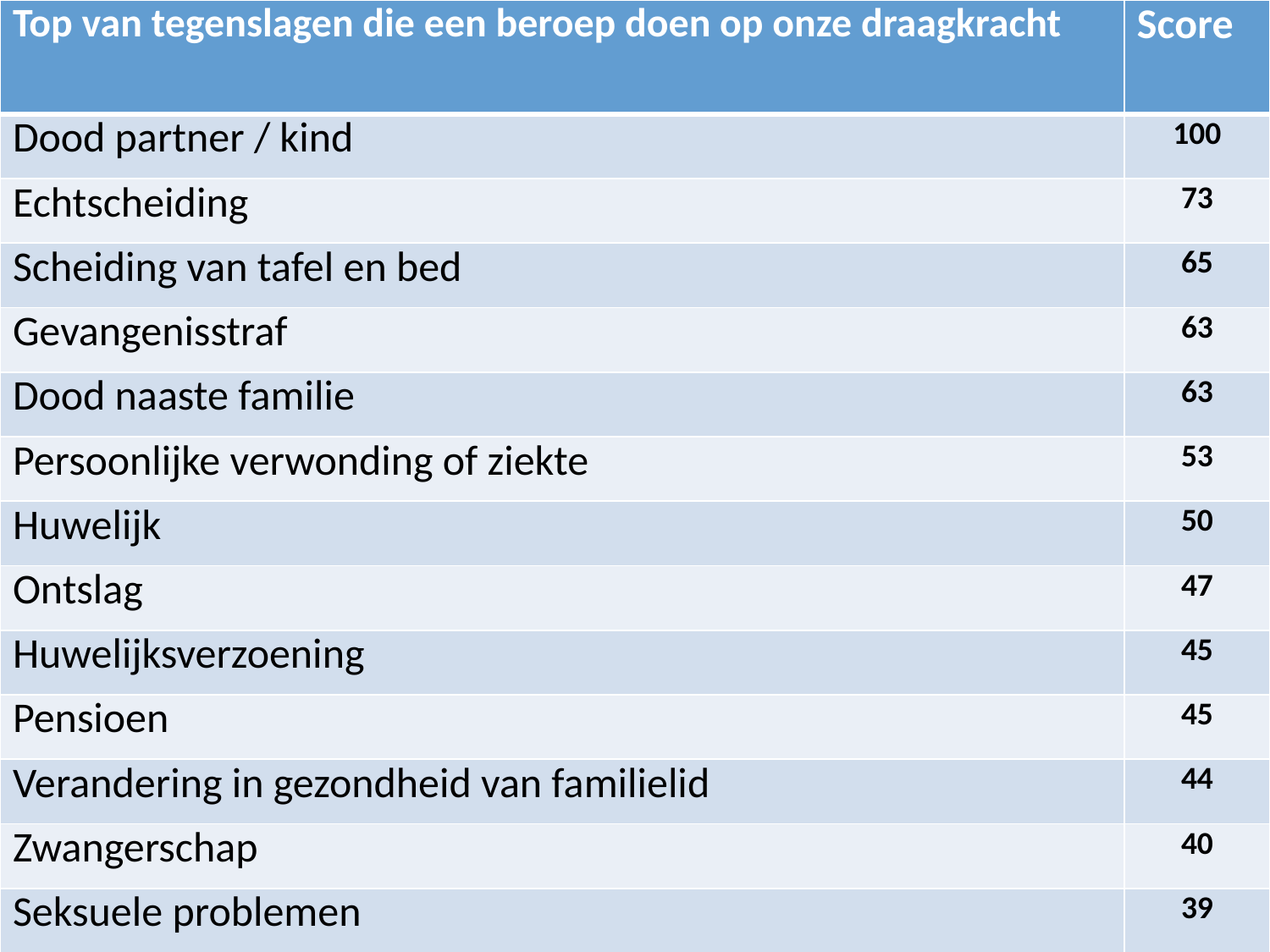

| Top van tegenslagen die een beroep doen op onze draagkracht | Score |
| --- | --- |
| Dood partner / kind | 100 |
| Echtscheiding | 73 |
| Scheiding van tafel en bed | 65 |
| Gevangenisstraf | 63 |
| Dood naaste familie | 63 |
| Persoonlijke verwonding of ziekte | 53 |
| Huwelijk | 50 |
| Ontslag | 47 |
| Huwelijksverzoening | 45 |
| Pensioen | 45 |
| Verandering in gezondheid van familielid | 44 |
| Zwangerschap | 40 |
| Seksuele problemen | 39 |